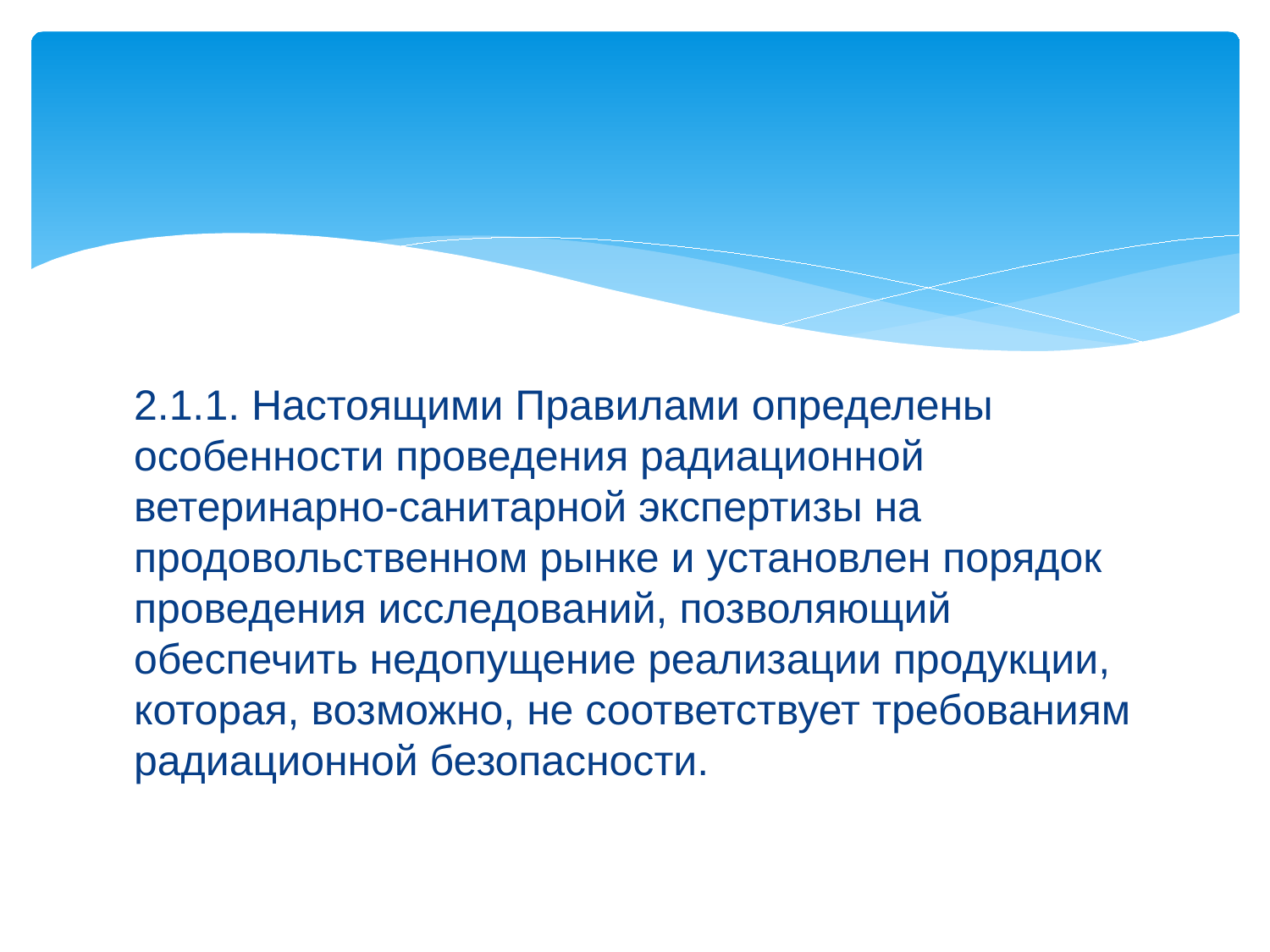

#
2.1.1. Настоящими Правилами определены особенности проведения радиационной ветеринарно-санитарной экспертизы на продовольственном рынке и установлен порядок проведения исследований, позволяющий обеспечить недопущение реализации продукции, которая, возможно, не соответствует требованиям радиационной безопасности.